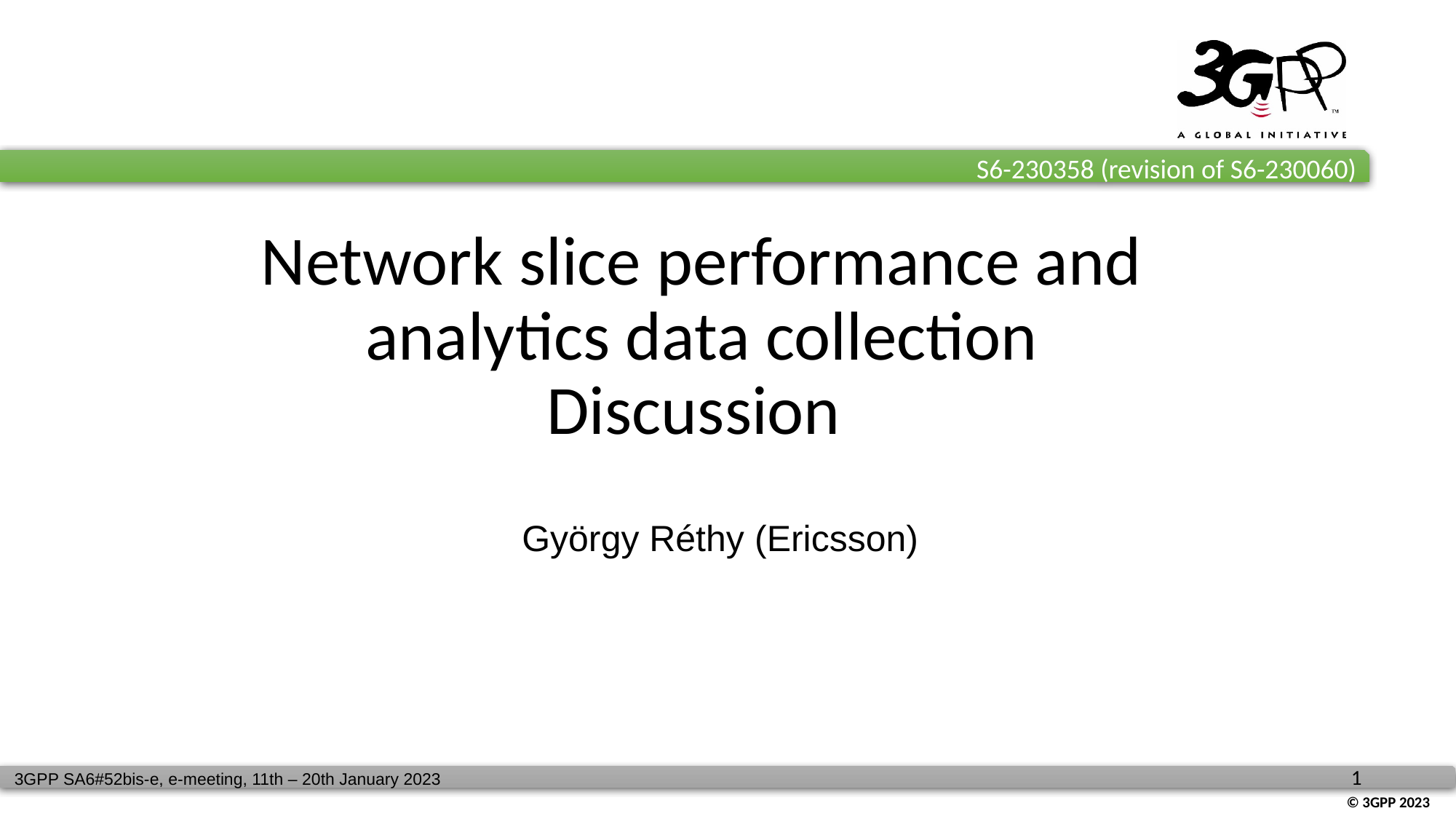

# Network slice performance and analytics data collection Discussion
György Réthy (Ericsson)